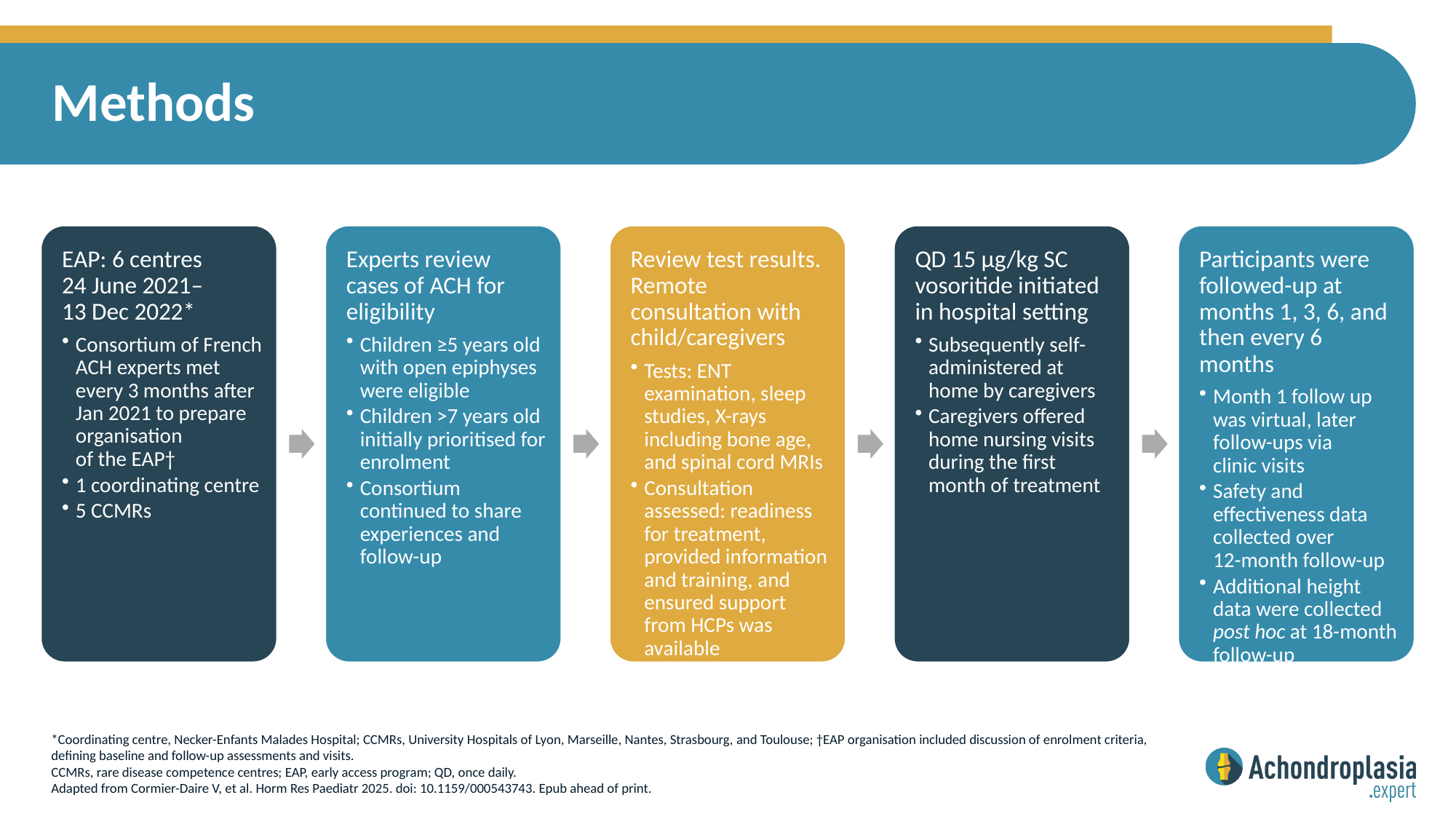

# Methods
EAP: 6 centres
24 June 2021–
13 Dec 2022*
Consortium of French ACH experts met every 3 months after Jan 2021 to prepare organisation
of the EAP†
1 coordinating centre
5 CCMRs

Experts review cases of ACH for eligibility
Children ≥5 years old with open epiphyses were eligible
Children >7 years old initially prioritised for enrolment
Consortium continued to share experiences and follow-up

Review test results. Remote consultation with child/caregivers
Tests: ENT examination, sleep studies, X-rays including bone age, and spinal cord MRIs
Consultation assessed: readiness for treatment, provided information and training, and ensured support from HCPs was available

QD 15 µg/kg SC vosoritide initiated in hospital setting
Subsequently self-administered at home by caregivers
Caregivers offered home nursing visits during the first month of treatment

Participants were  followed-up at months 1, 3, 6, and then every 6 months
Month 1 follow up was virtual, later follow-ups via
clinic visits
Safety and effectiveness data collected over
12-month follow-up
Additional height data were collected post hoc at 18-month follow-up
*Coordinating centre, Necker-Enfants Malades Hospital; CCMRs, University Hospitals of Lyon, Marseille, Nantes, Strasbourg, and Toulouse; †EAP organisation included discussion of enrolment criteria, defining baseline and follow-up assessments and visits.
CCMRs, rare disease competence centres; EAP, early access program; QD, once daily.
Adapted from Cormier-Daire V, et al. Horm Res Paediatr 2025. doi: 10.1159/000543743. Epub ahead of print.